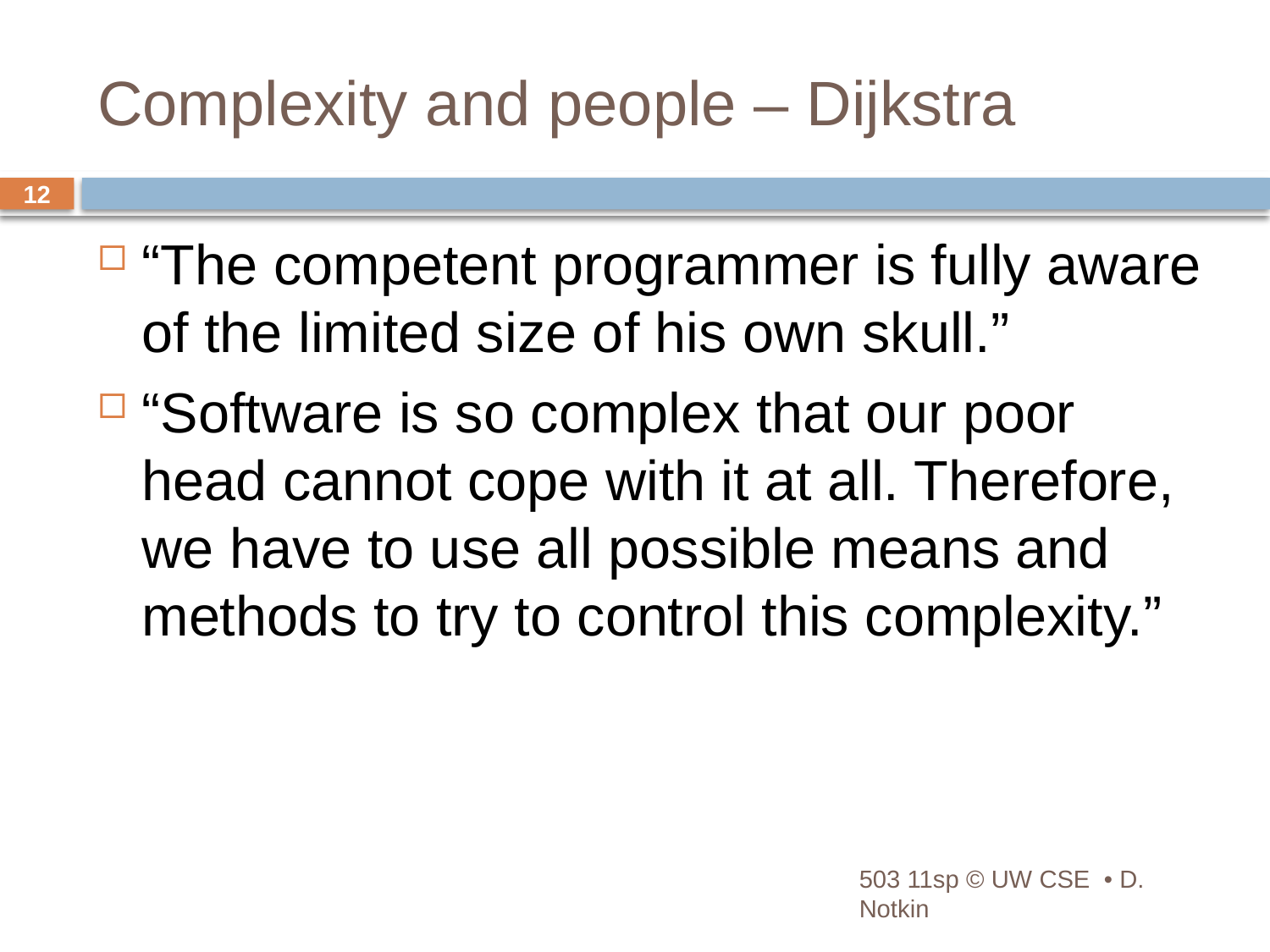

# Complexity and people – Dijkstra
12
“The competent programmer is fully aware of the limited size of his own skull.”
“Software is so complex that our poor head cannot cope with it at all. Therefore, we have to use all possible means and methods to try to control this complexity.”
503 11sp © UW CSE  • D. Notkin